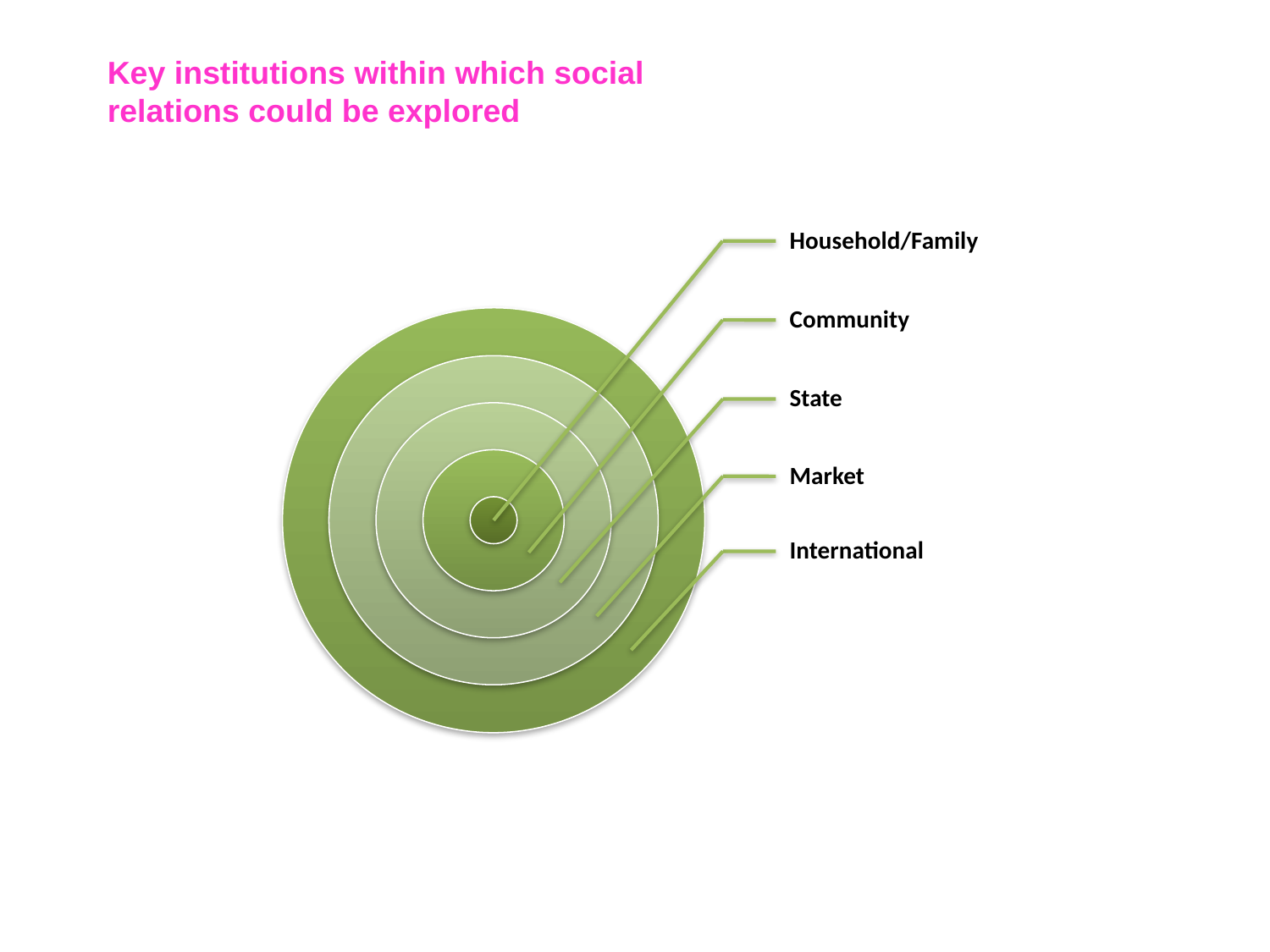

Key institutions within which social
relations could be explored
Household/Family
Community
State
Market
International